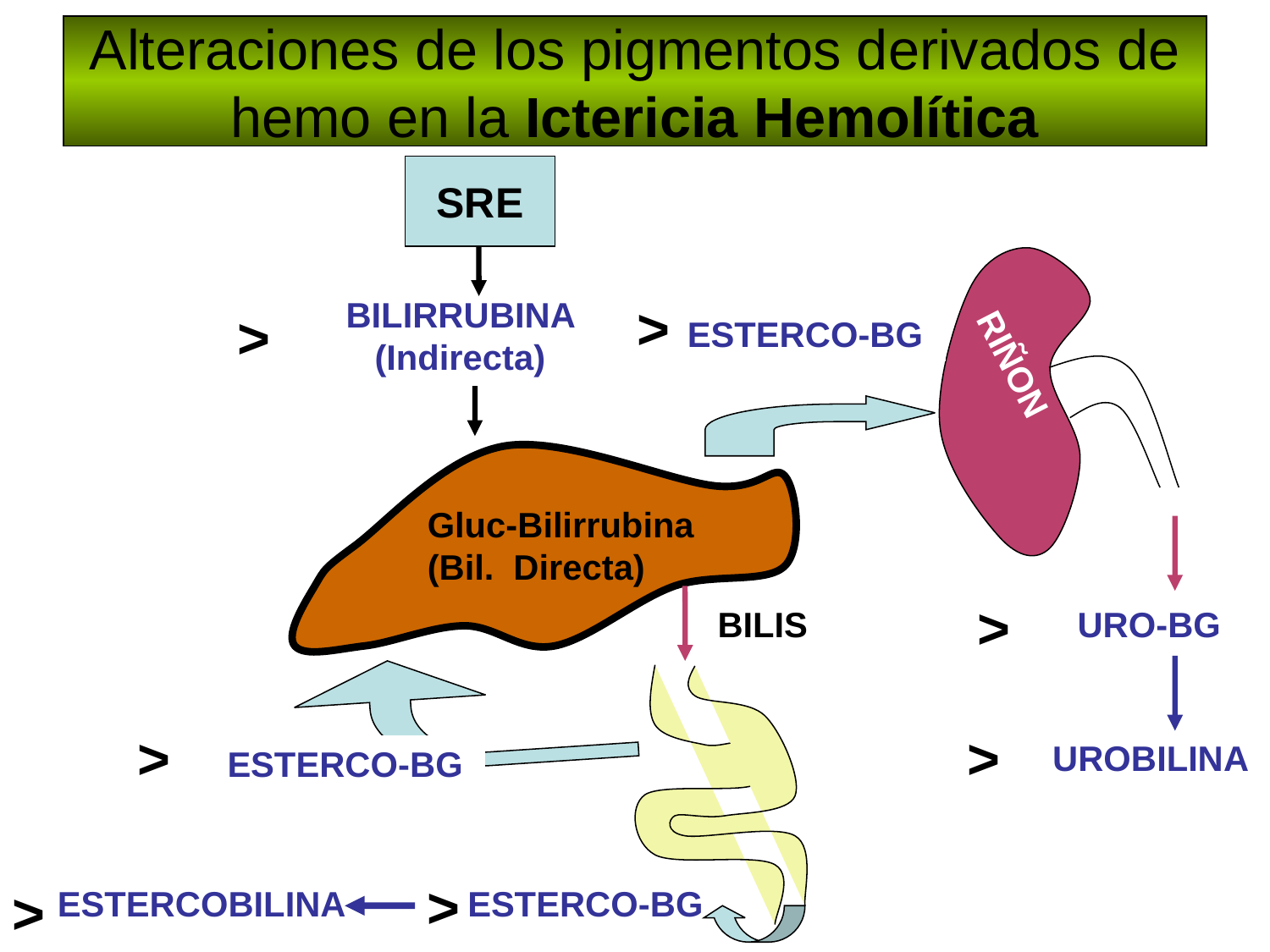

Alteraciones de los pigmentos derivados de hemo en la Ictericia Hemolítica
SRE

BILIRRUBINA (Indirecta)
>
>
ESTERCO-BG
RIÑON

Gluc-Bilirrubina (Bil.  Directa)

>
BILIS
URO-BG

>
>
UROBILINA
ESTERCO-BG
>
>

ESTERCOBILINA
ESTERCO-BG